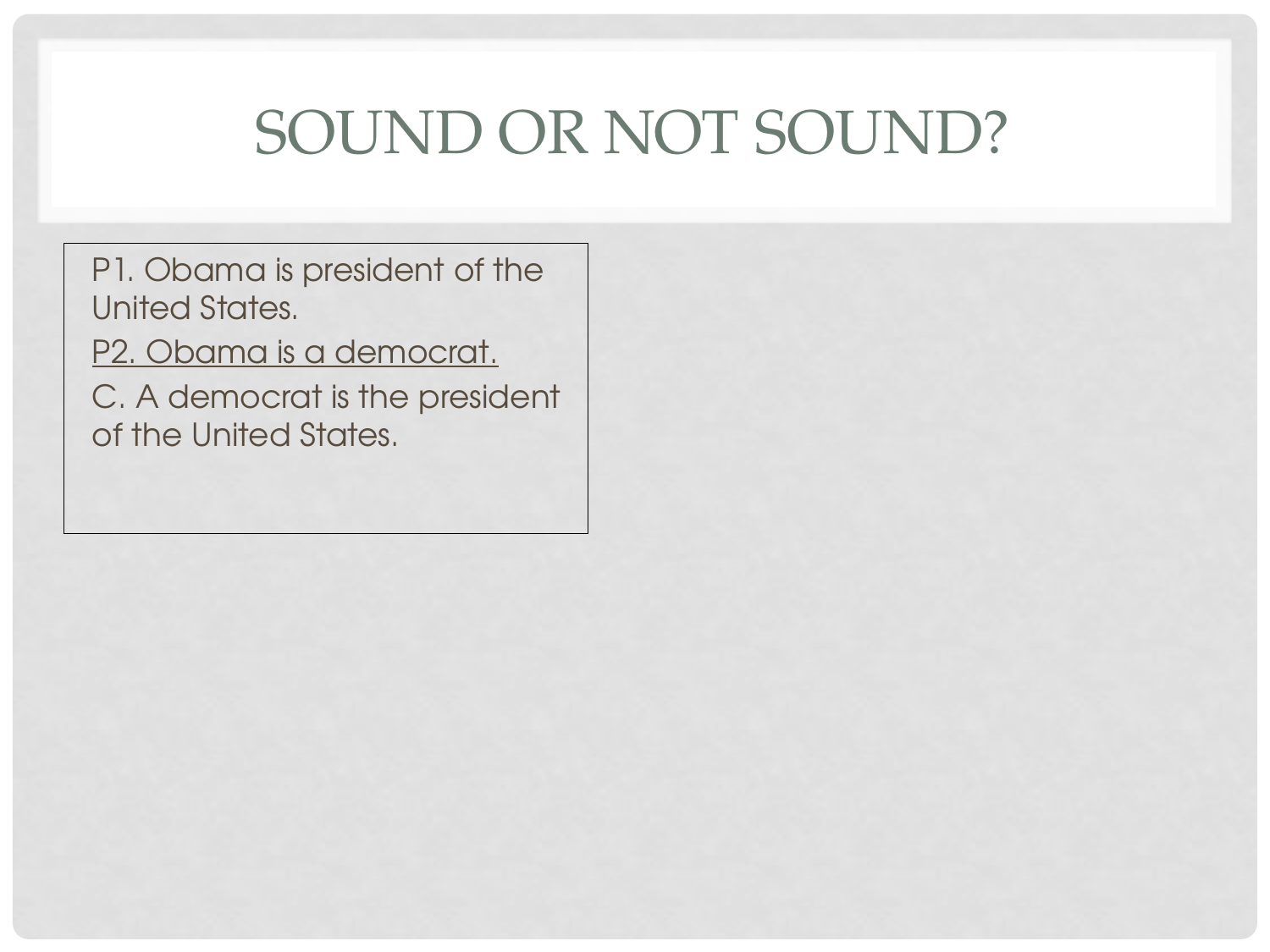

# Sound or not sound?
P1. Obama is president of the United States.
P2. Obama is a democrat.
C. A democrat is the president of the United States.